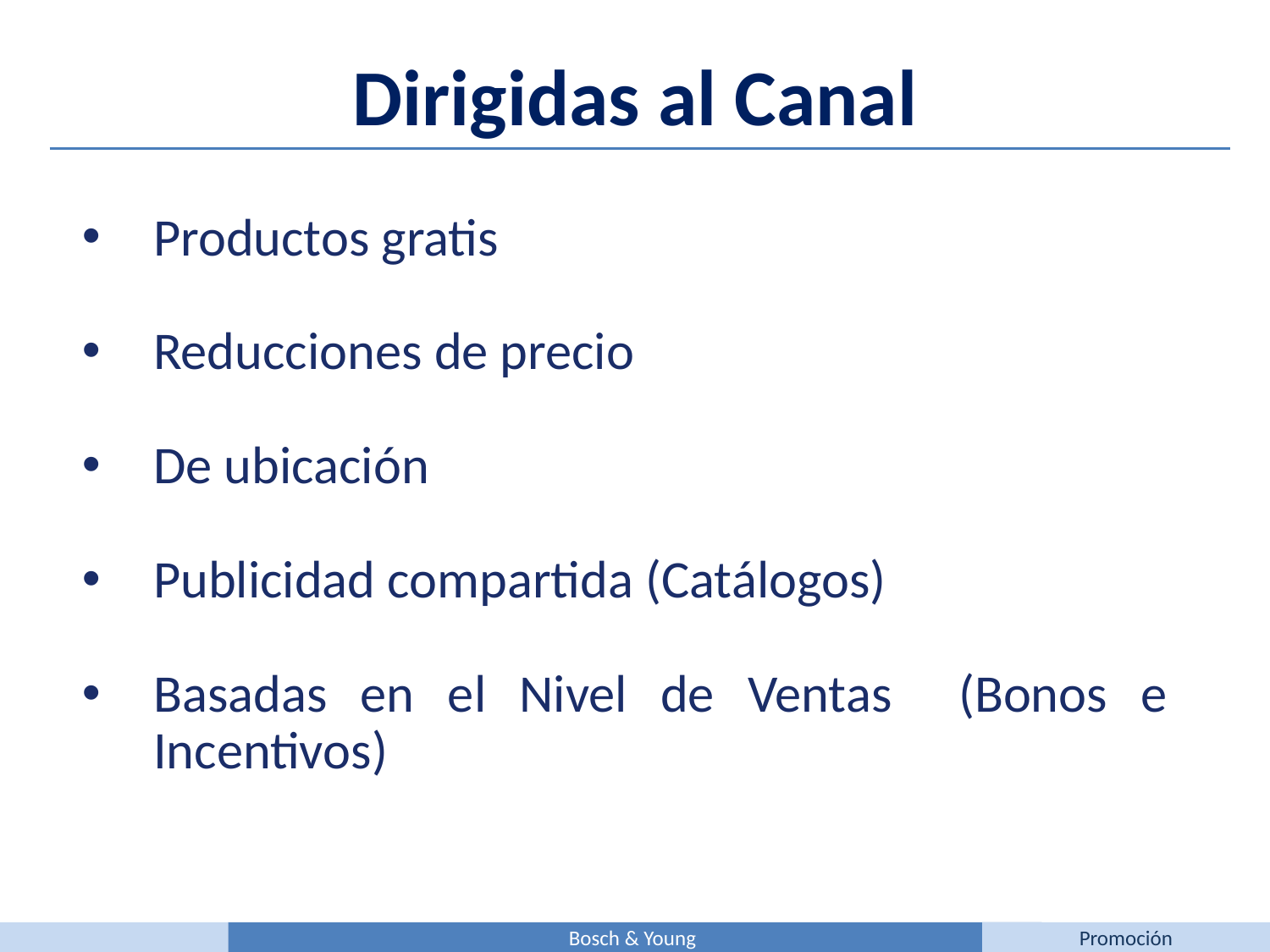

Dirigidas al Canal
Productos gratis

Reducciones de precio

De ubicación

Publicidad compartida (Catálogos)

Basadas en el Nivel de Ventas  (Bonos e Incentivos)

Bosch & Young
Promoción